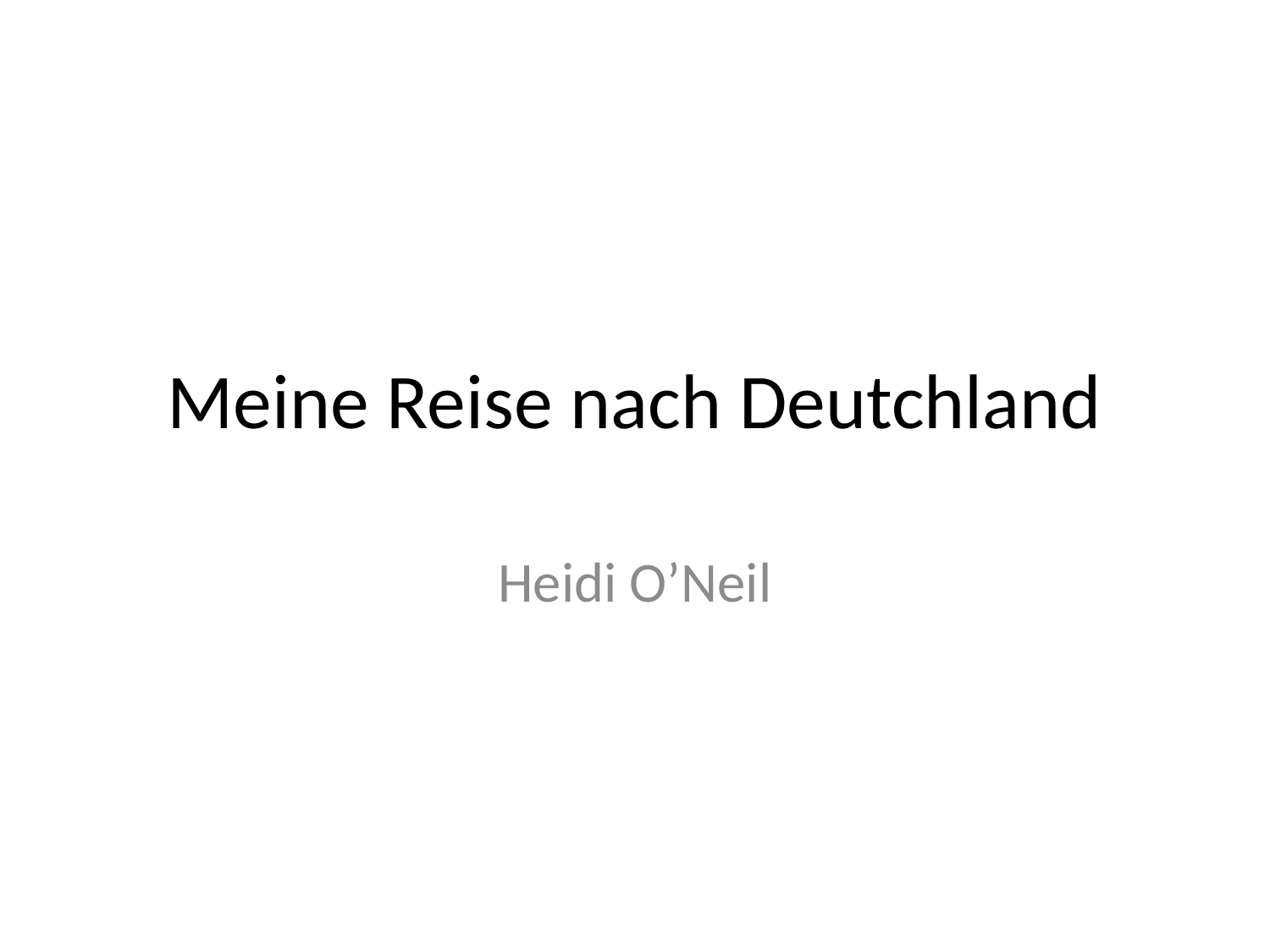

# Meine Reise nach Deutchland
Heidi O’Neil